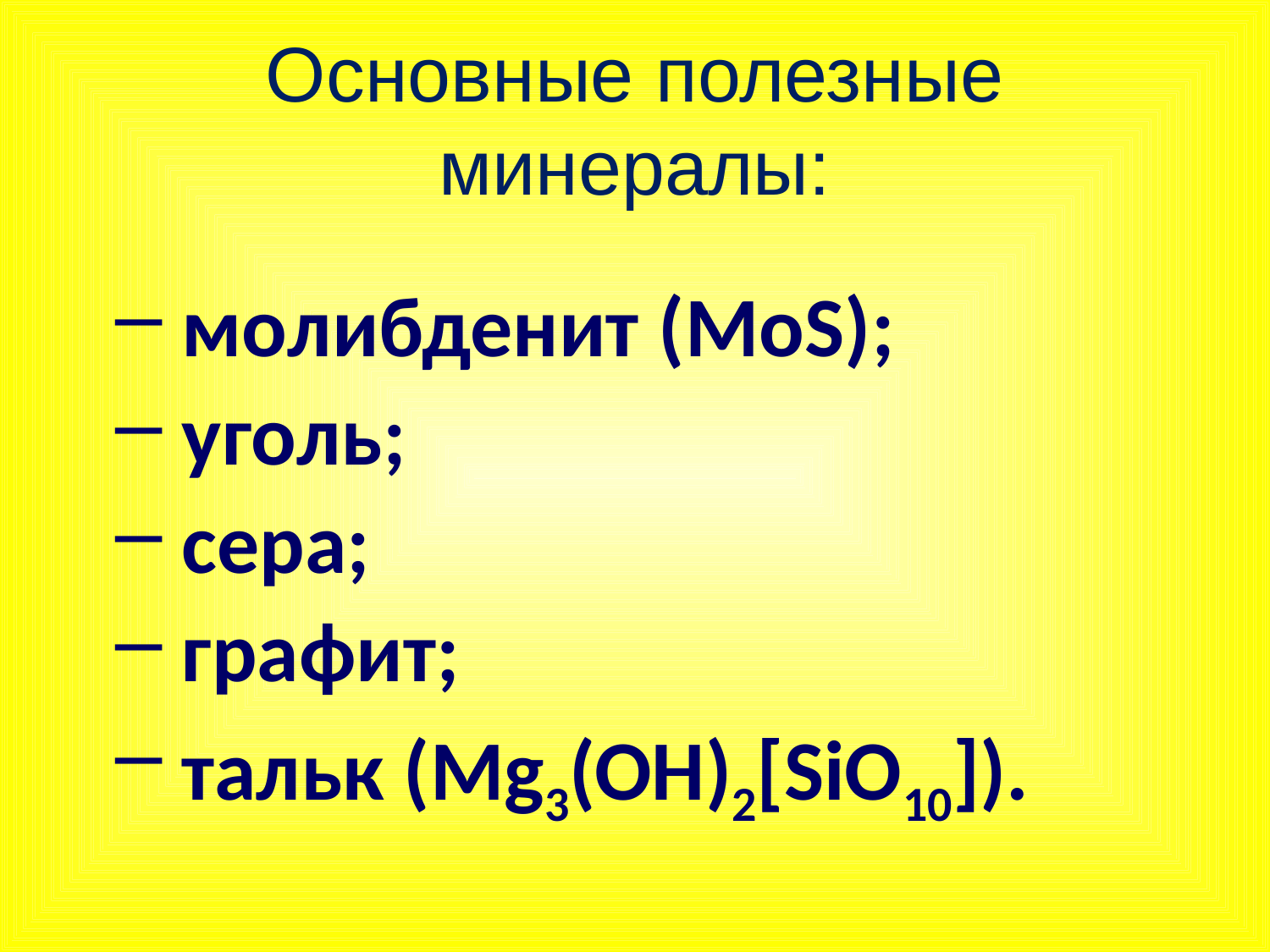

# Основные полезные минералы:
 молибденит (MoS);
 уголь;
 сера;
 графит;
 тальк (Mg3(OH)2[SiO10]).